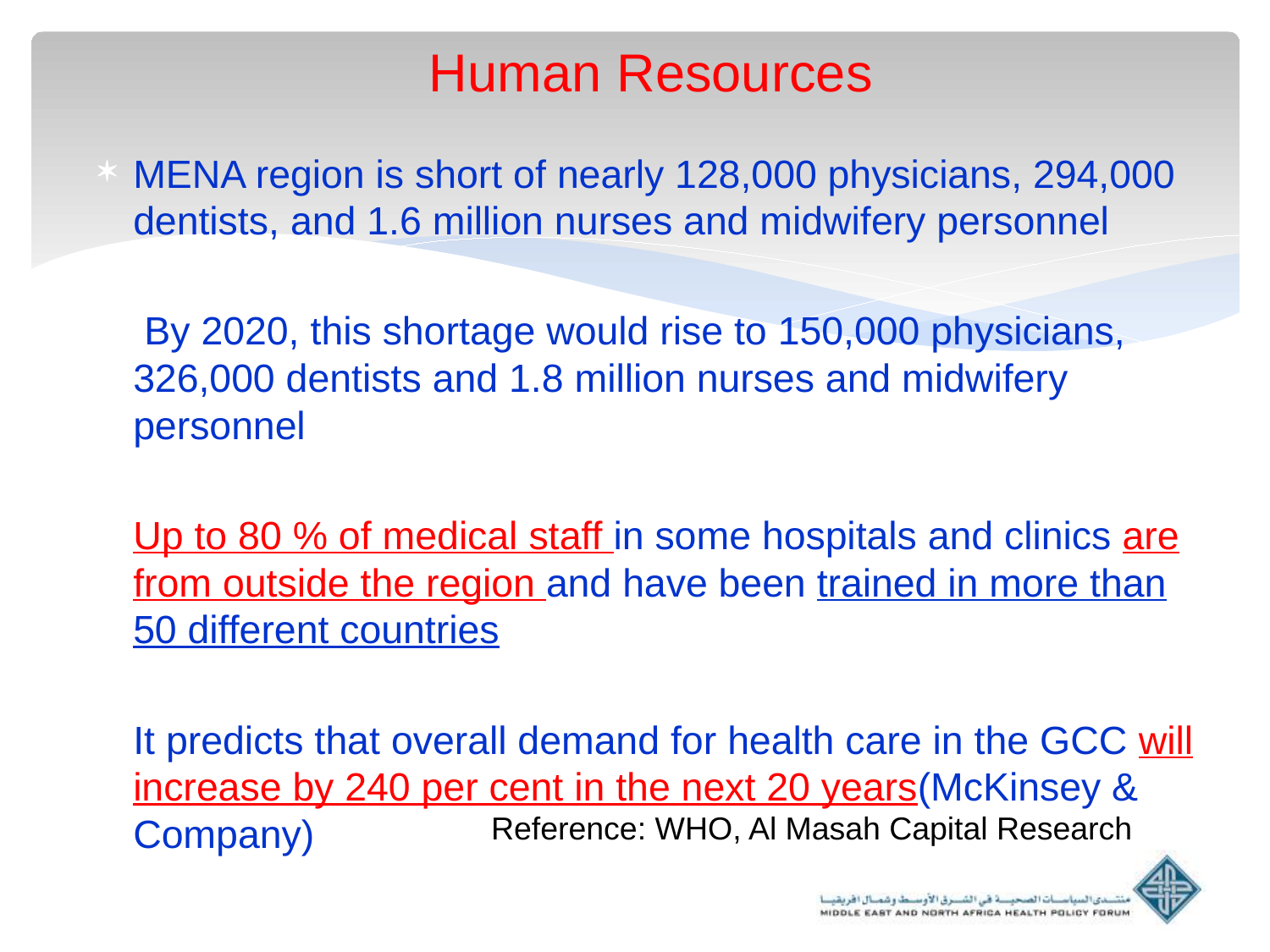

# Human Resources
MENA region is short of nearly 128,000 physicians, 294,000 dentists, and 1.6 million nurses and midwifery personnel

 By 2020, this shortage would rise to 150,000 physicians, 326,000 dentists and 1.8 million nurses and midwifery personnel

Up to 80 % of medical staff in some hospitals and clinics are from outside the region and have been trained in more than 50 different countries

It predicts that overall demand for health care in the GCC will increase by 240 per cent in the next 20 years(McKinsey & Company)

Reference: WHO, Al Masah Capital Research
17